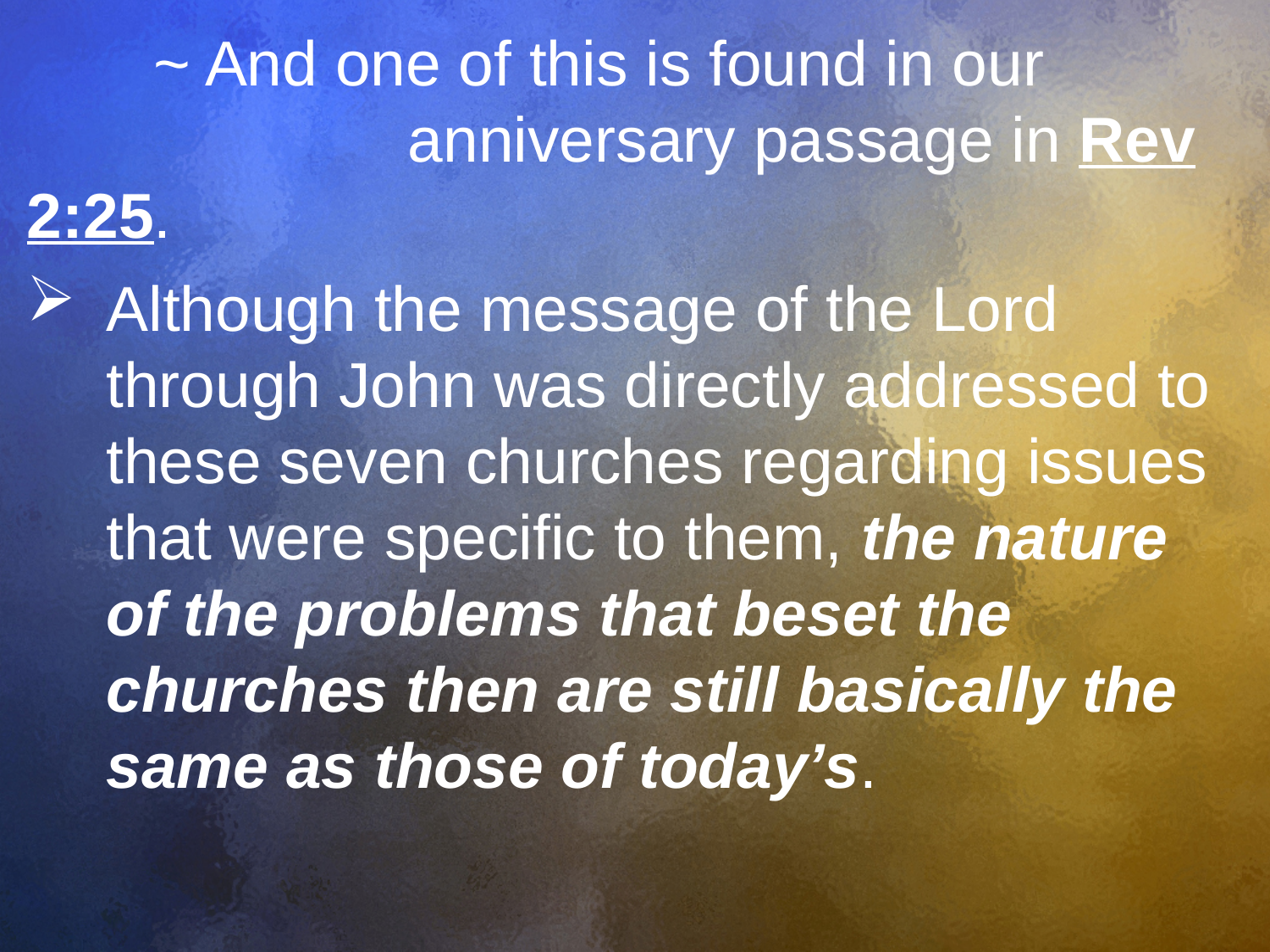

~ And one of this is found in our 				anniversary passage in Rev 2:25.
Although the message of the Lord through John was directly addressed to these seven churches regarding issues that were specific to them, the nature of the problems that beset the churches then are still basically the same as those of today’s.